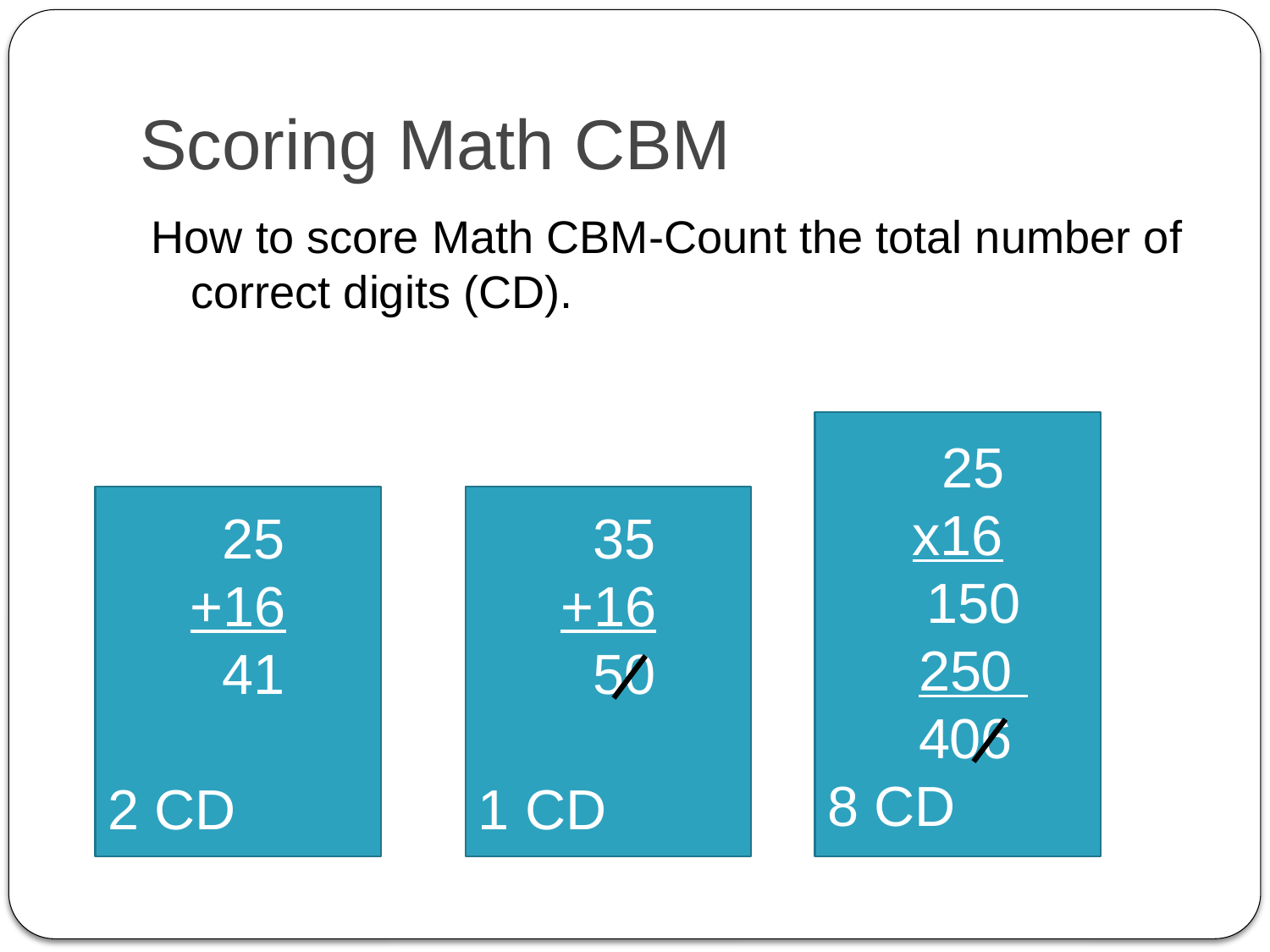

# Scoring Math CBM
How to score Math CBM-Count the total number of correct digits (CD).
  25
x16
  150
  250
 406
8 CD
  25
+16
  41

2 CD
  35
+16
  50

1 CD